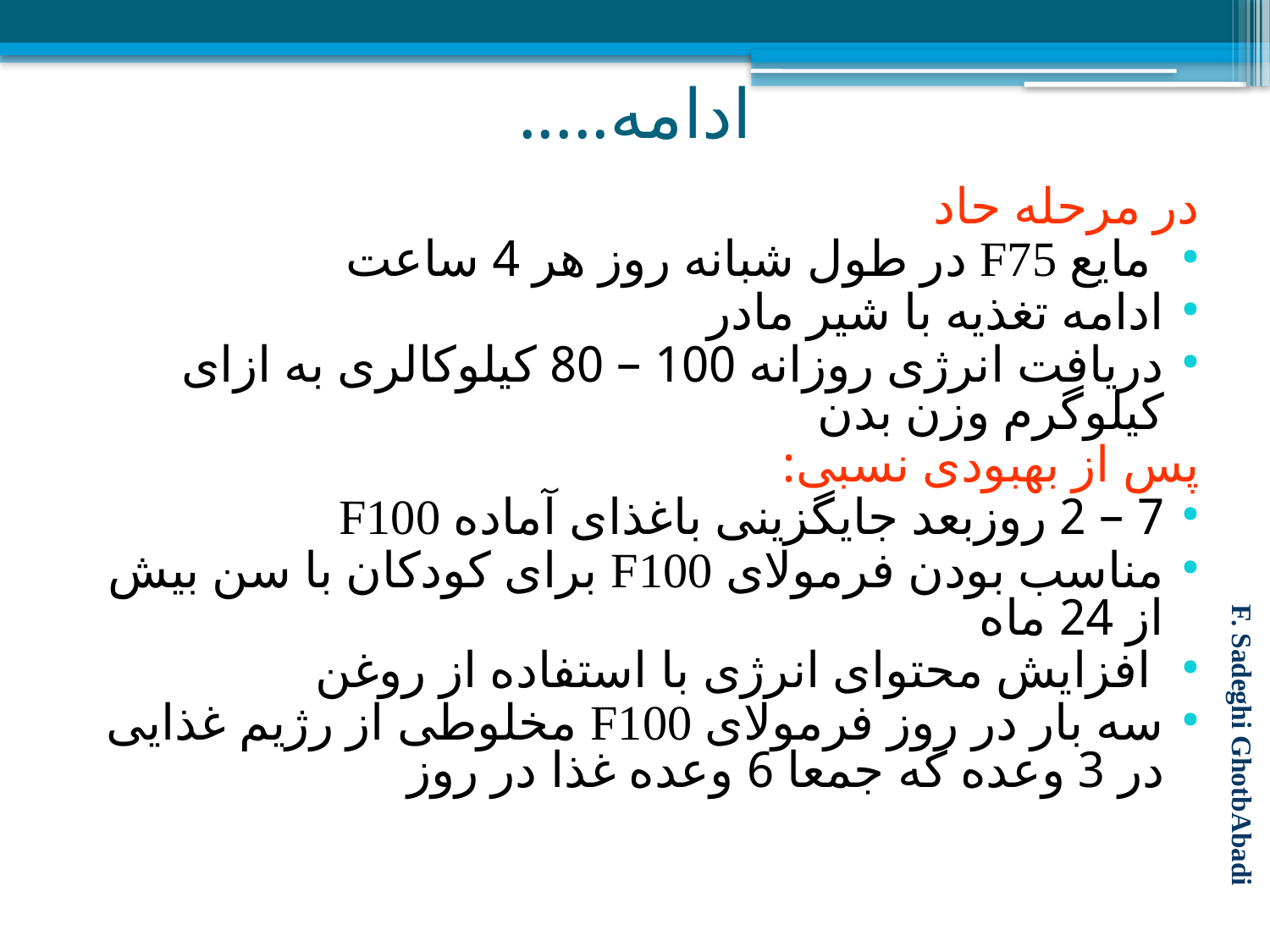

# ادامه.....
در مرحله حاد
 مایع F75 در طول شبانه روز هر 4 ساعت
ادامه تغذیه با شیر مادر
دریافت انرژی روزانه 100 – 80 کیلوکالری به ازای کیلوگرم وزن بدن
پس از بهبودی نسبی:
7 – 2 روزبعد جایگزینی باغذای آماده F100
مناسب بودن فرمولای F100 برای کودکان با سن بیش از 24 ماه
 افزایش محتوای انرژی با استفاده از روغن
سه بار در روز فرمولای F100 مخلوطی از رژیم غذایی در 3 وعده که جمعا 6 وعده غذا در روز